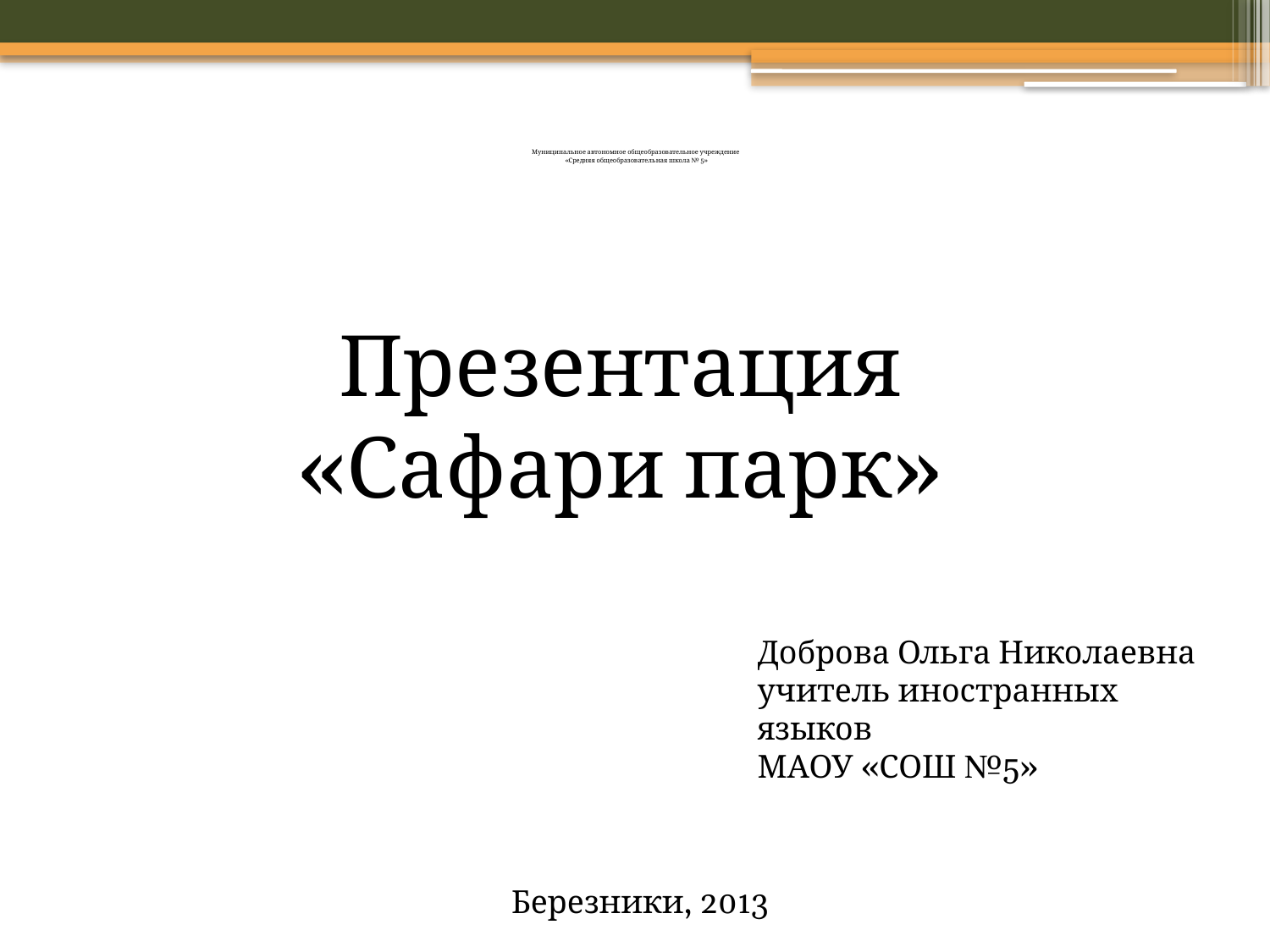

# Муниципальное автономное общеобразовательное учреждение «Средняя общеобразовательная школа № 5»
Презентация «Сафари парк»
Доброва Ольга Николаевна
учитель иностранных языков
МАОУ «СОШ №5»
Березники, 2013